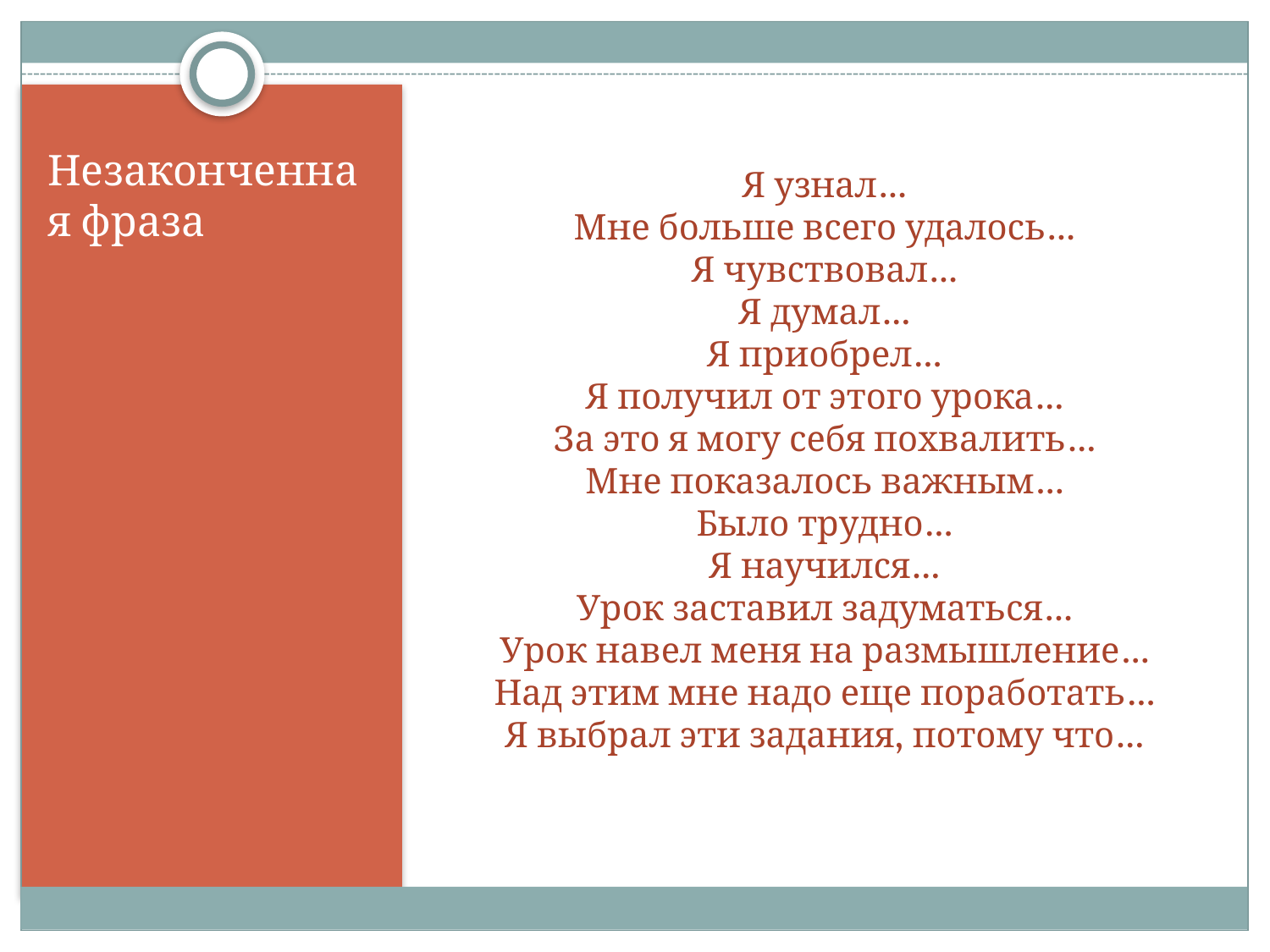

Незаконченная фраза
# Я узнал… Мне больше всего удалось… Я чувствовал… Я думал… Я приобрел… Я получил от этого урока… За это я могу себя похвалить… Мне показалось важным… Было трудно… Я научился… Урок заставил задуматься… Урок навел меня на размышление… Над этим мне надо еще поработать… Я выбрал эти задания, потому что…